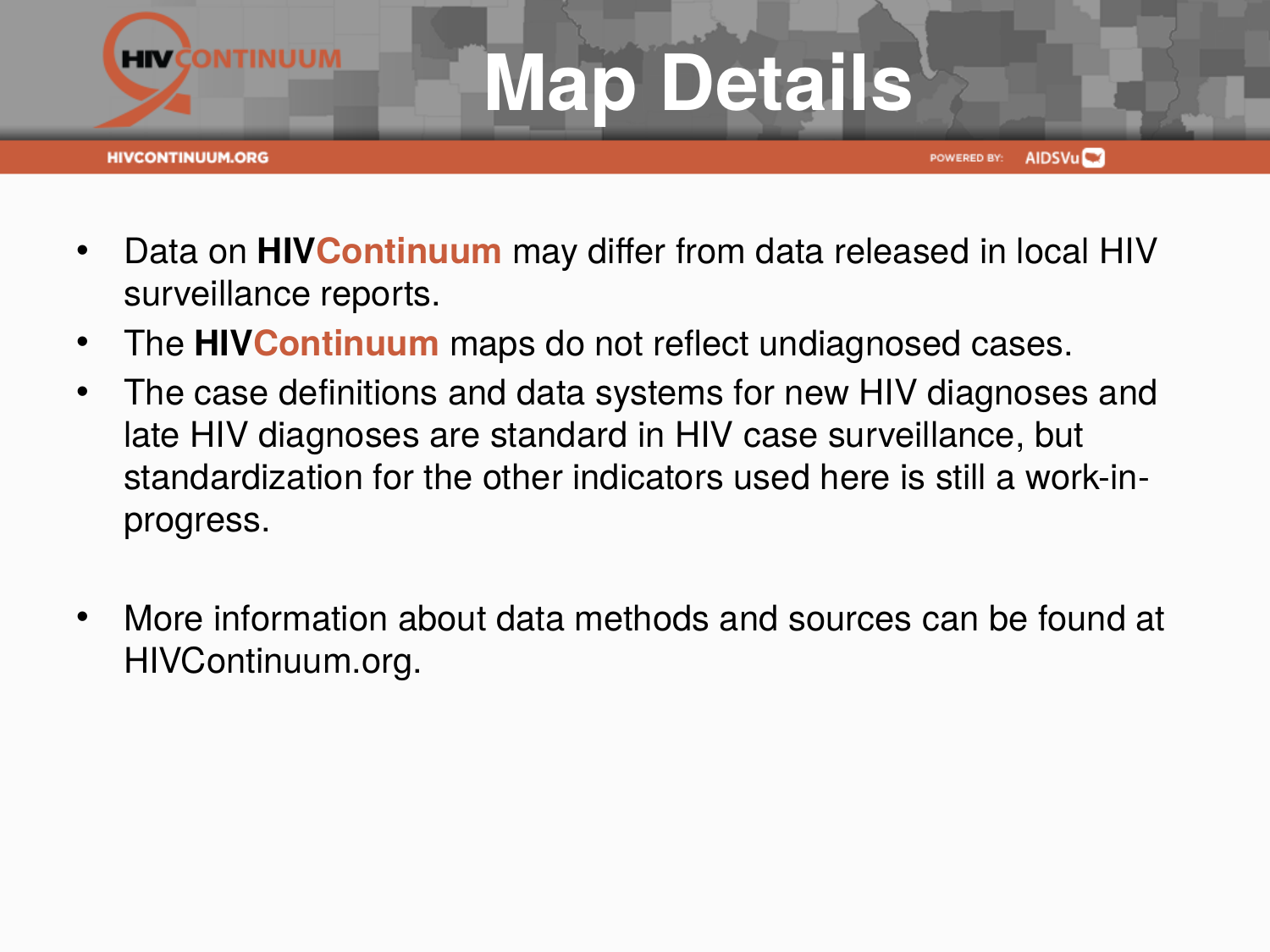

# Map Details
Data on HIVContinuum may differ from data released in local HIV surveillance reports.
The HIVContinuum maps do not reflect undiagnosed cases.
The case definitions and data systems for new HIV diagnoses and late HIV diagnoses are standard in HIV case surveillance, but standardization for the other indicators used here is still a work-in-progress.

More information about data methods and sources can be found at HIVContinuum.org.